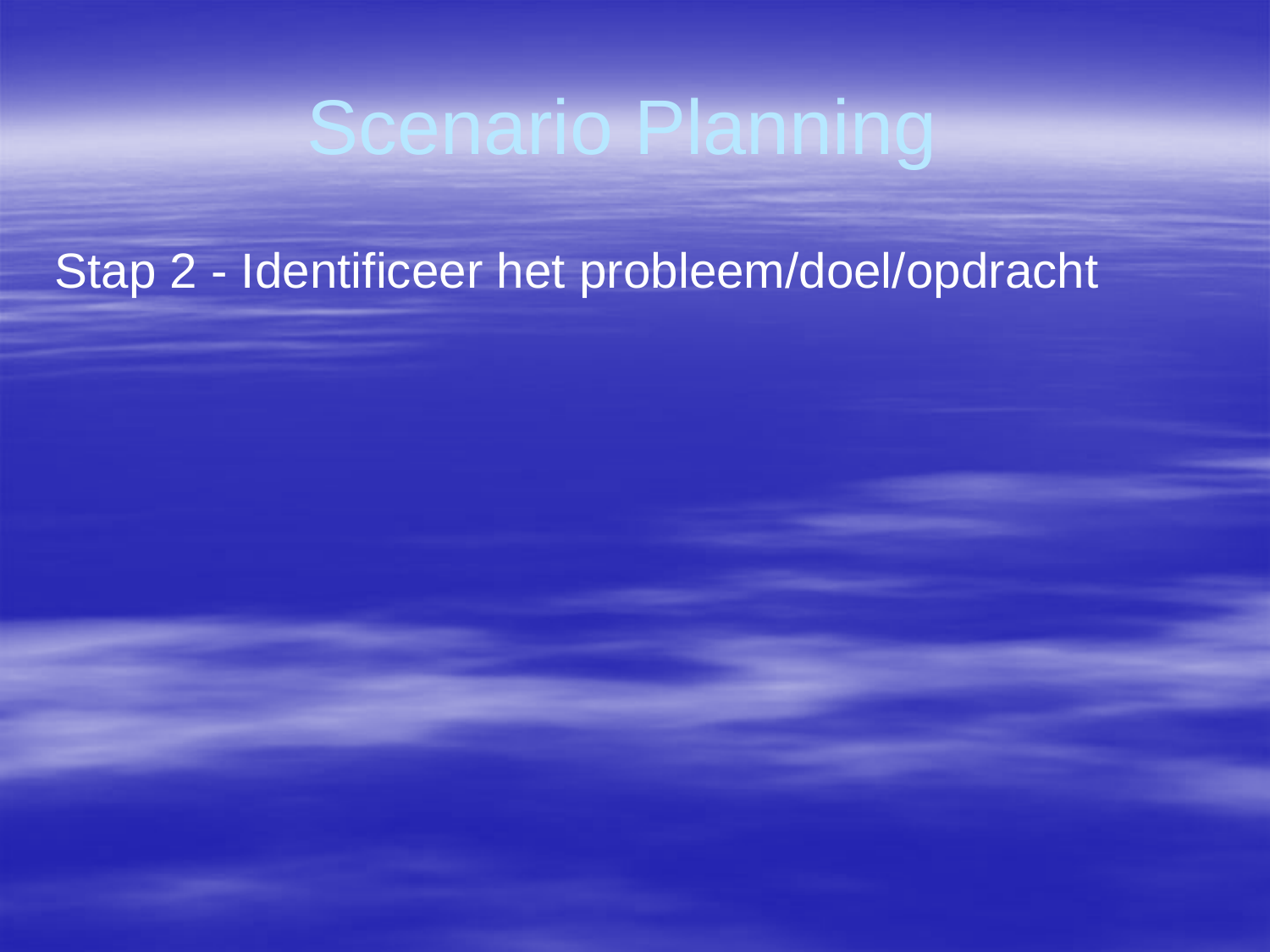

# Scenario Planning
Stap 2 - Identificeer het probleem/doel/opdracht